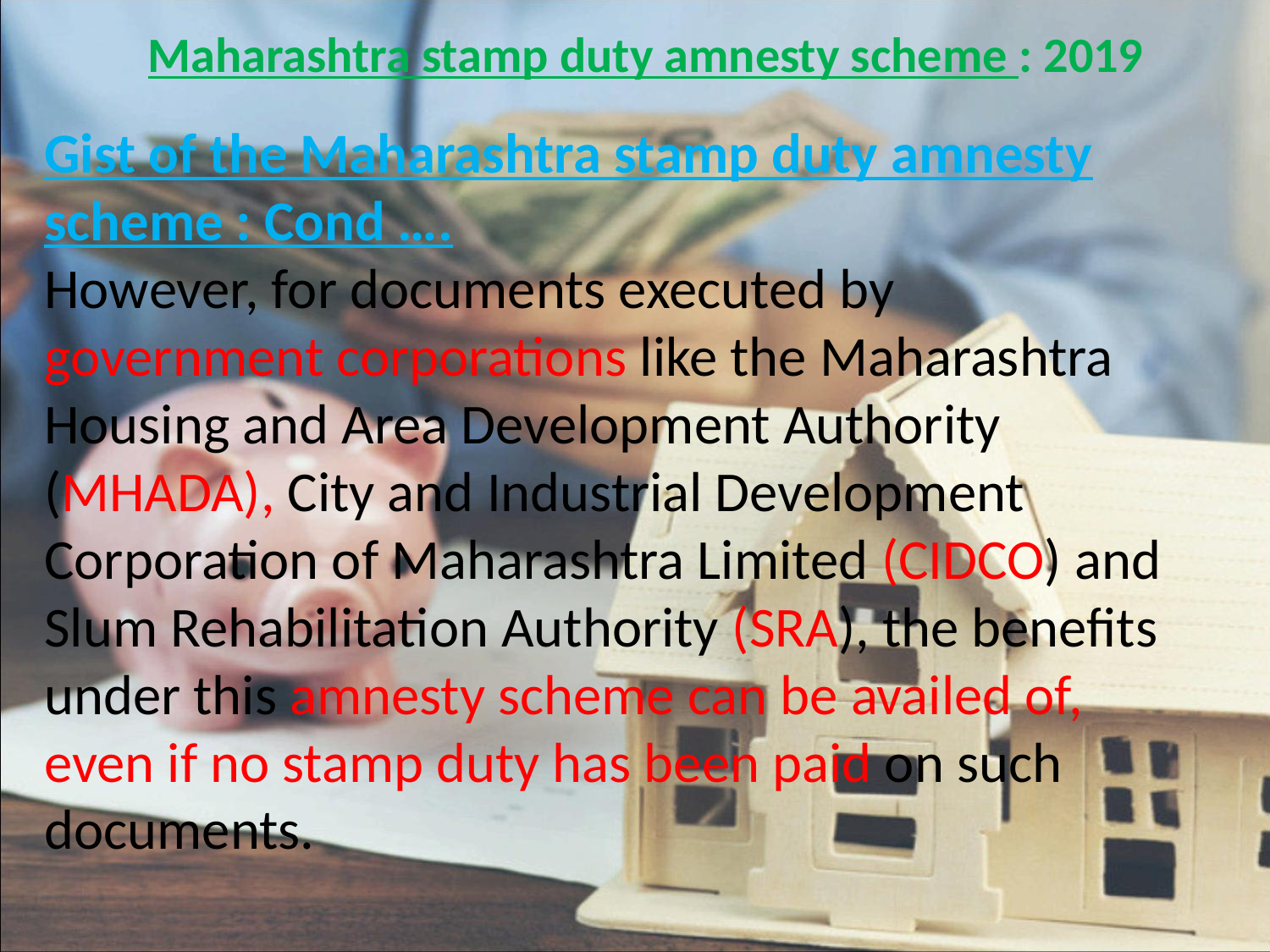

# Maharashtra stamp duty amnesty scheme : 2019
Gist of the Maharashtra stamp duty amnesty scheme : Cond ….
However, for documents executed by government corporations like the Maharashtra Housing and Area Development Authority (MHADA), City and Industrial Development Corporation of Maharashtra Limited (CIDCO) and Slum Rehabilitation Authority (SRA), the benefits under this amnesty scheme can be availed of, even if no stamp duty has been paid on such documents.